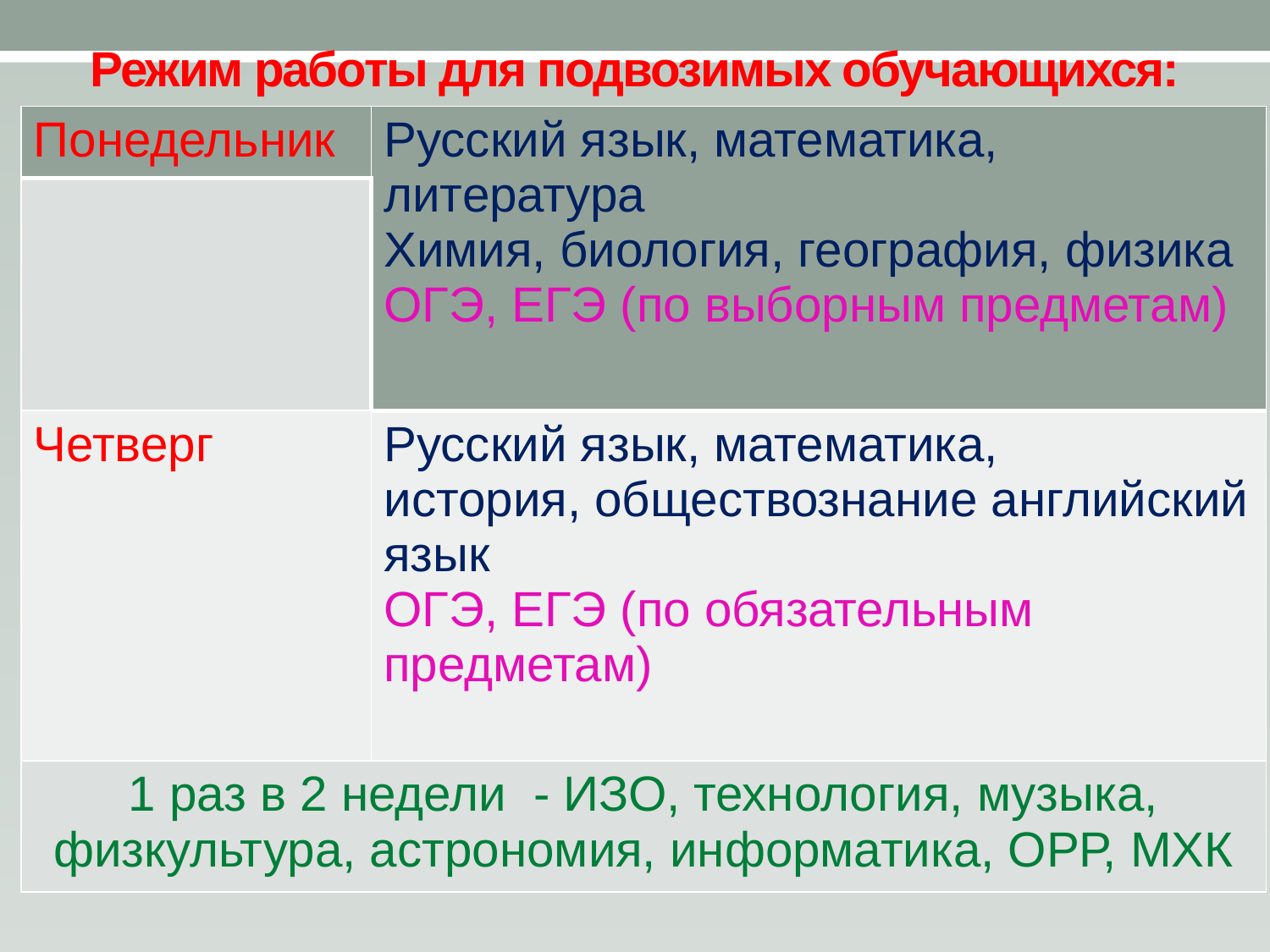

# Режим работы для подвозимых обучающихся:
| Понедельник | Русский язык, математика, литература Химия, биология, география, физика ОГЭ, ЕГЭ (по выборным предметам) |
| --- | --- |
|  |  |
| Четверг | Русский язык, математика, история, обществознание английский язык ОГЭ, ЕГЭ (по обязательным предметам) |
| 1 раз в 2 недели - ИЗО, технология, музыка, физкультура, астрономия, информатика, ОРР, МХК |  |